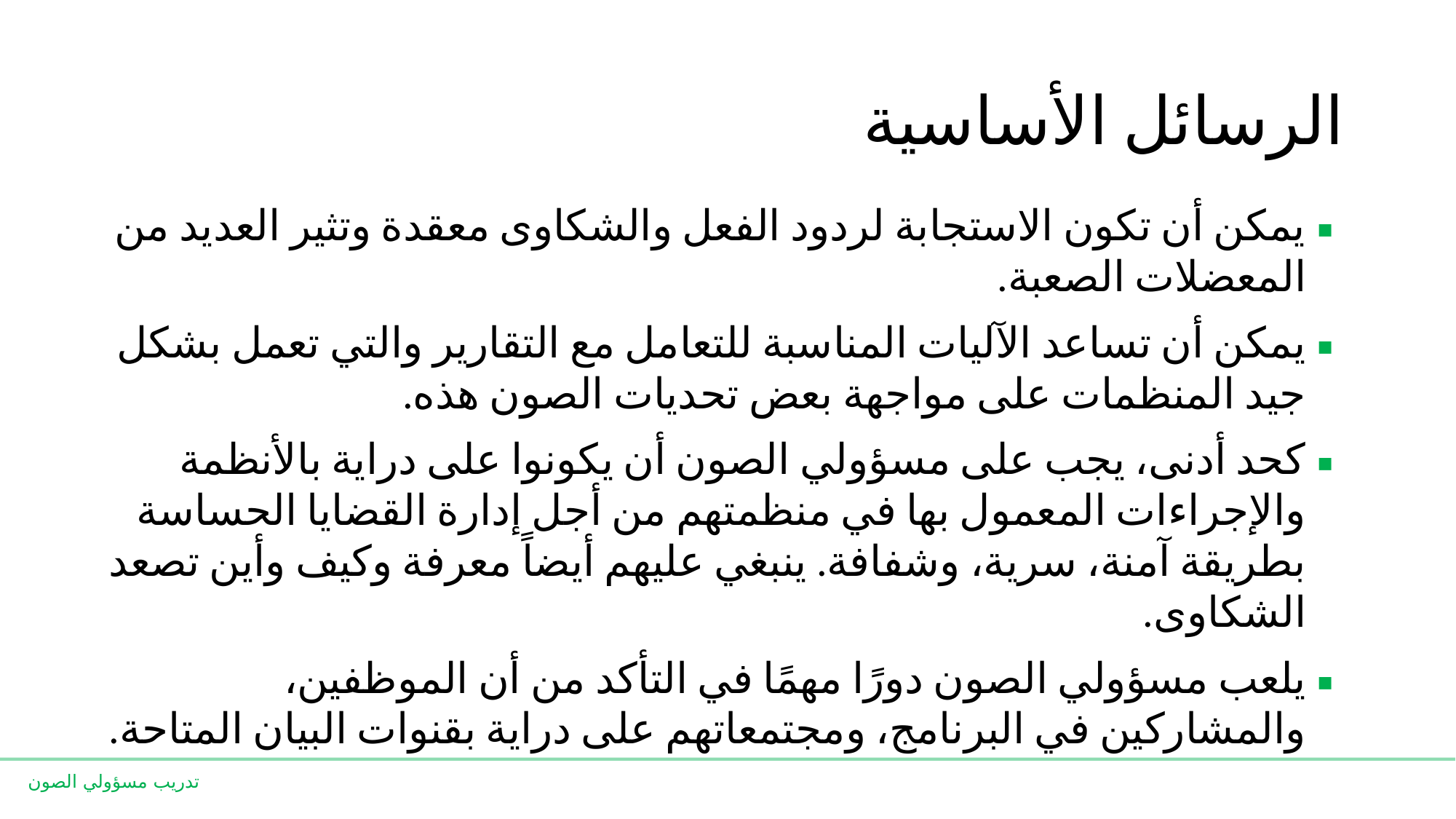

# الرسائل الأساسية
يمكن أن تكون الاستجابة لردود الفعل والشكاوى معقدة وتثير العديد من المعضلات الصعبة.
يمكن أن تساعد الآليات المناسبة للتعامل مع التقارير والتي تعمل بشكل جيد المنظمات على مواجهة بعض تحديات الصون هذه.
كحد أدنى، يجب على مسؤولي الصون أن يكونوا على دراية بالأنظمة والإجراءات المعمول بها في منظمتهم من أجل إدارة القضايا الحساسة بطريقة آمنة، سرية، وشفافة. ينبغي عليهم أيضاً معرفة وكيف وأين تصعد الشكاوى.
يلعب مسؤولي الصون دورًا مهمًا في التأكد من أن الموظفين، والمشاركين في البرنامج، ومجتمعاتهم على دراية بقنوات البيان المتاحة.
تدريب مسؤولي الصون